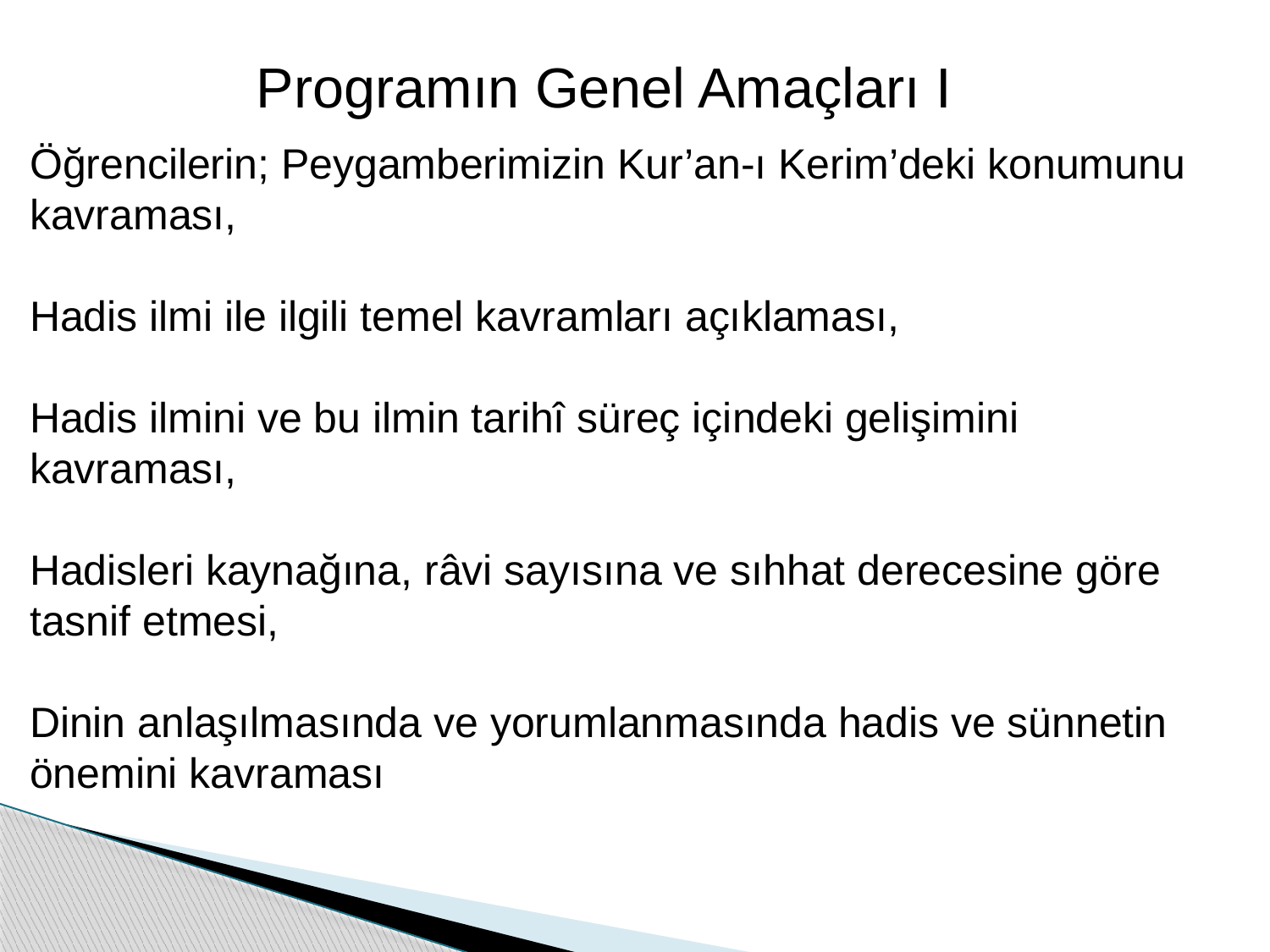

Programın Genel Amaçları I
Öğrencilerin; Peygamberimizin Kur’an-ı Kerim’deki konumunu kavraması,

Hadis ilmi ile ilgili temel kavramları açıklaması,

Hadis ilmini ve bu ilmin tarihî süreç içindeki gelişimini kavraması,

Hadisleri kaynağına, râvi sayısına ve sıhhat derecesine göre tasnif etmesi,

Dinin anlaşılmasında ve yorumlanmasında hadis ve sünnetin önemini kavraması